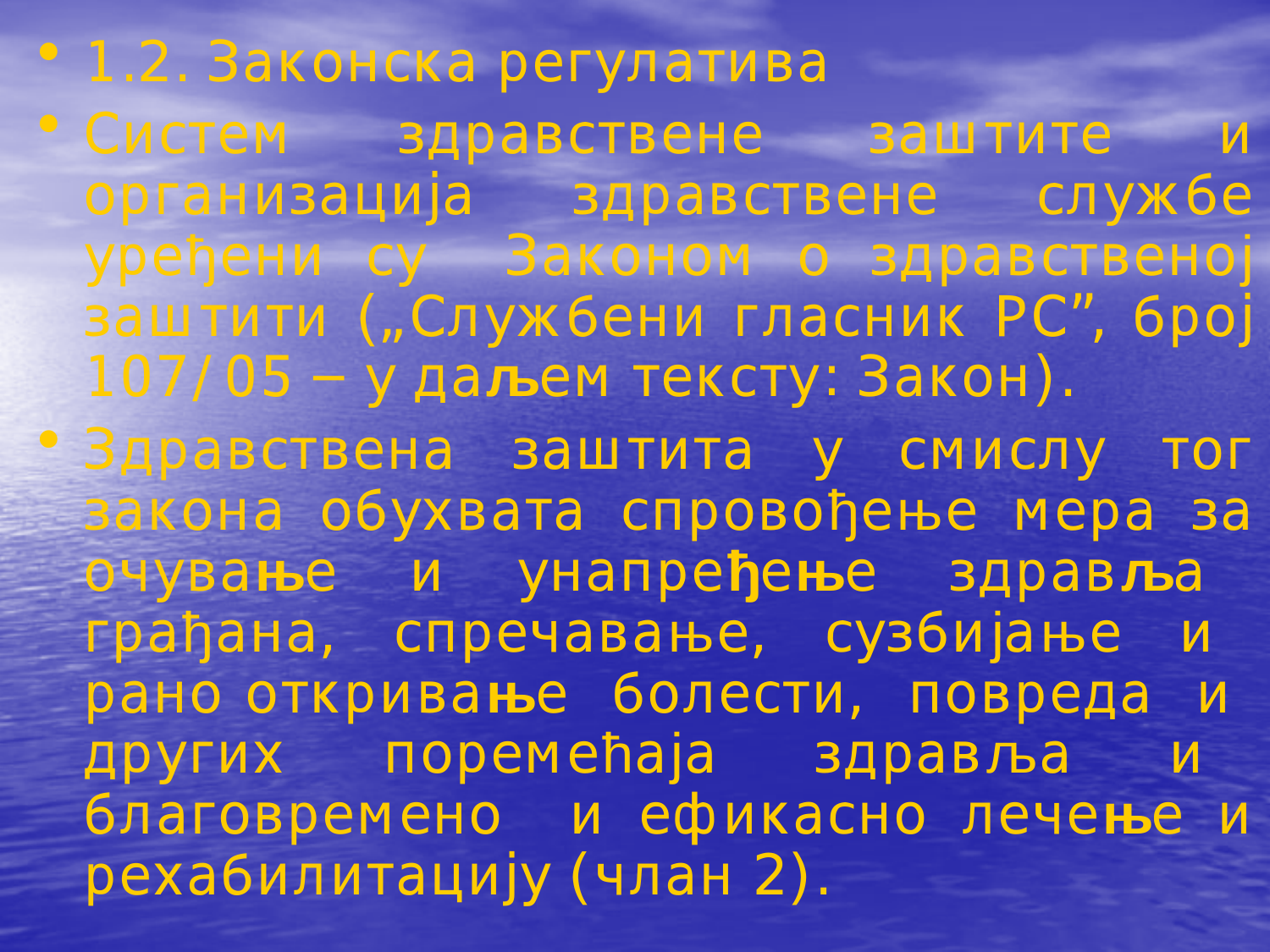

1.2. Законска регулатива
Систем здравствене заштите и организација здравствене службе уређени су  Законом о здравственој заштити („Службени гласник РС”, број 107/05 – у даљем тексту: Закон).
Здравствена заштита у смислу тог закона обухвата спровођење мера за очување   и   унапређење   здравља   грађана,   спречавање,   сузбијање   и   рано откривање  болести,  повреда  и  других  поремећаја  здравља  и  благовремено  и ефикасно лечење и рехабилитацију (члан 2).